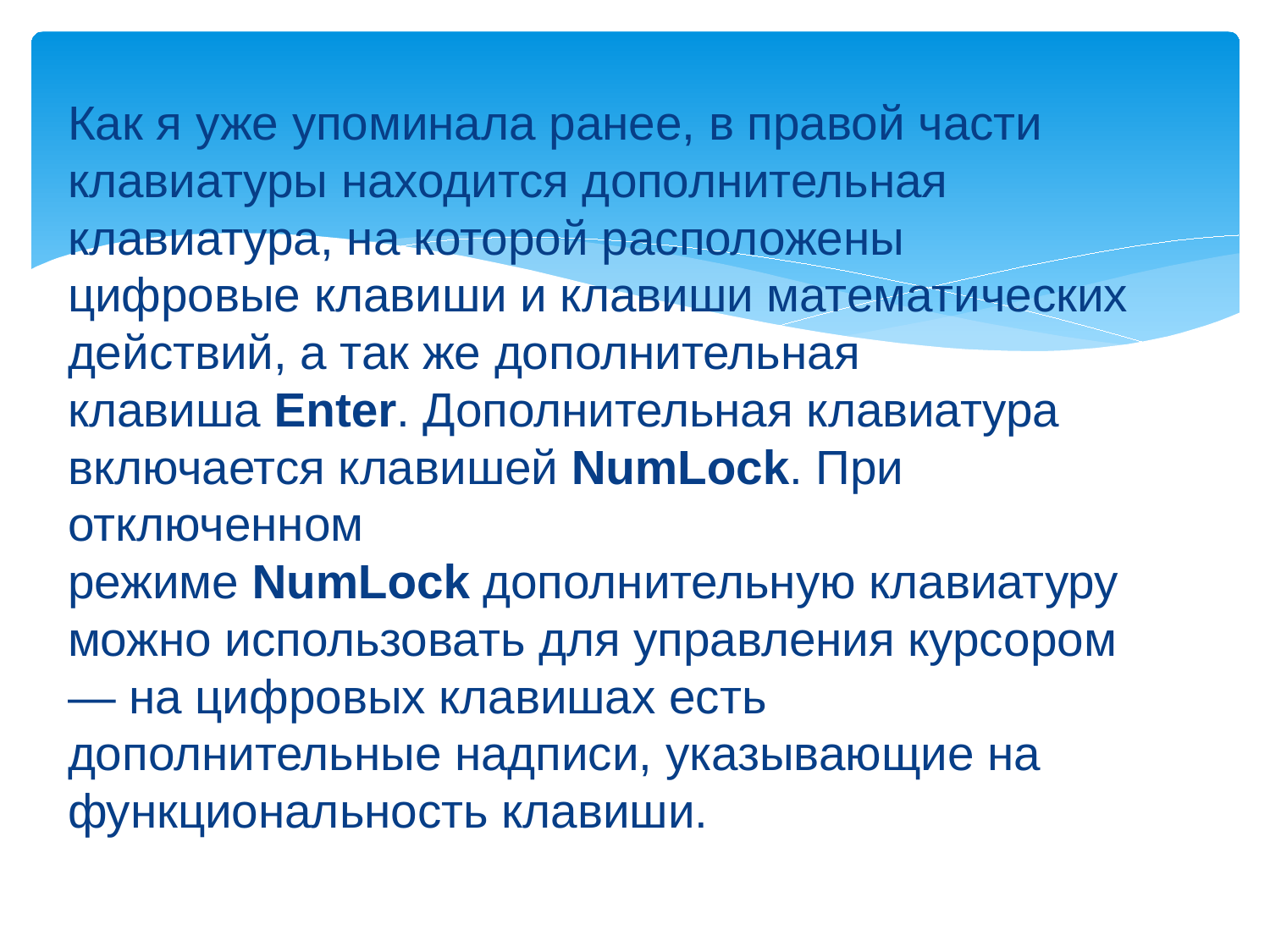

Как я уже упоминала ранее, в правой части клавиатуры находится дополнительная клавиатура, на которой расположены цифровые клавиши и клавиши математических действий, а так же дополнительная клавиша Enter. Дополнительная клавиатура включается клавишей NumLock. При отключенном режиме NumLock дополнительную клавиатуру можно использовать для управления курсором — на цифровых клавишах есть дополнительные надписи, указывающие на функциональность клавиши.